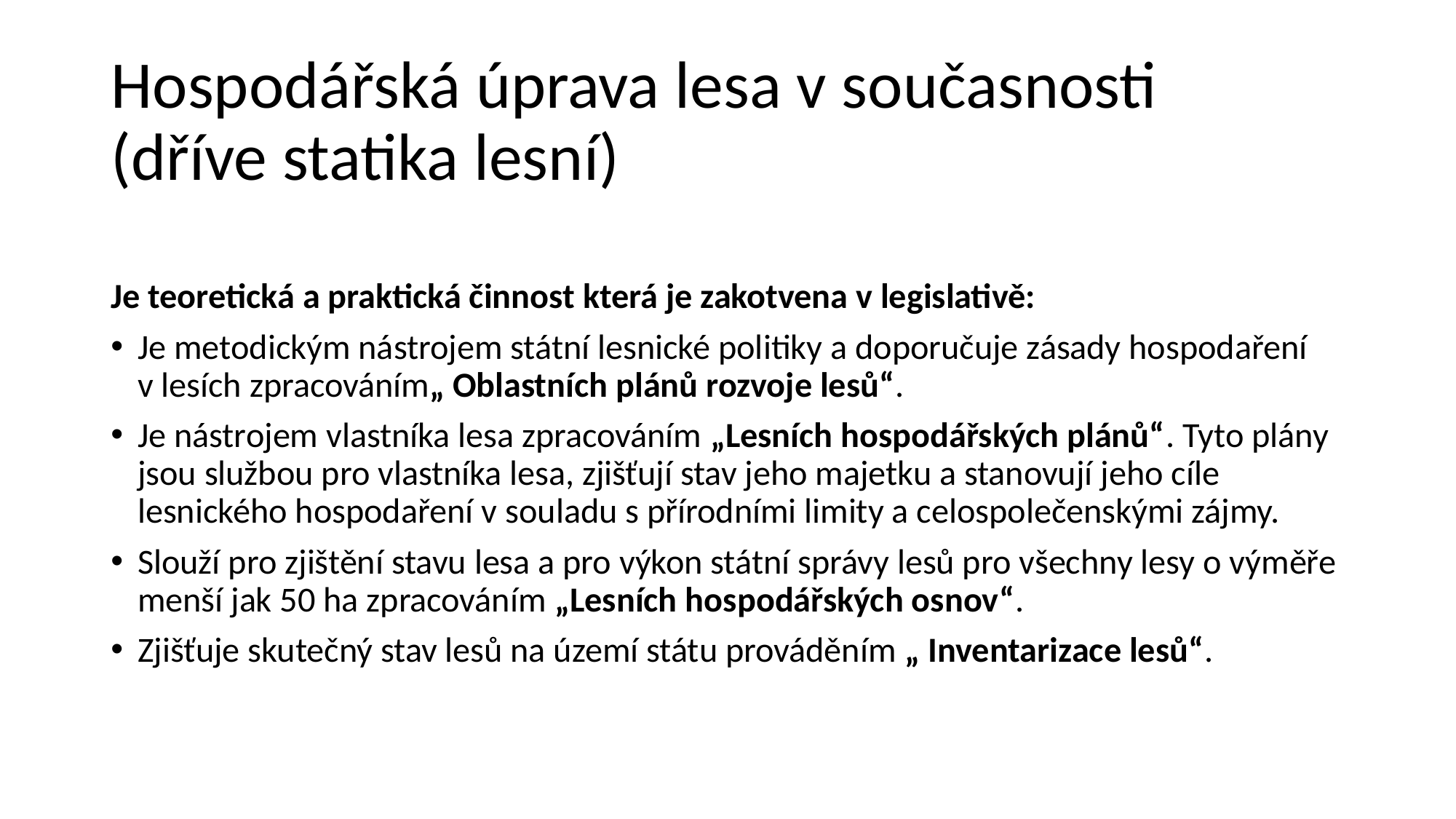

# Hospodářská úprava lesa v současnosti (dříve statika lesní)

Je teoretická a praktická činnost která je zakotvena v legislativě:
Je metodickým nástrojem státní lesnické politiky a doporučuje zásady hospodaření v lesích zpracováním„ Oblastních plánů rozvoje lesů“.
Je nástrojem vlastníka lesa zpracováním „Lesních hospodářských plánů“. Tyto plány jsou službou pro vlastníka lesa, zjišťují stav jeho majetku a stanovují jeho cíle lesnického hospodaření v souladu s přírodními limity a celospolečenskými zájmy.
Slouží pro zjištění stavu lesa a pro výkon státní správy lesů pro všechny lesy o výměře menší jak 50 ha zpracováním „Lesních hospodářských osnov“.
Zjišťuje skutečný stav lesů na území státu prováděním „ Inventarizace lesů“.